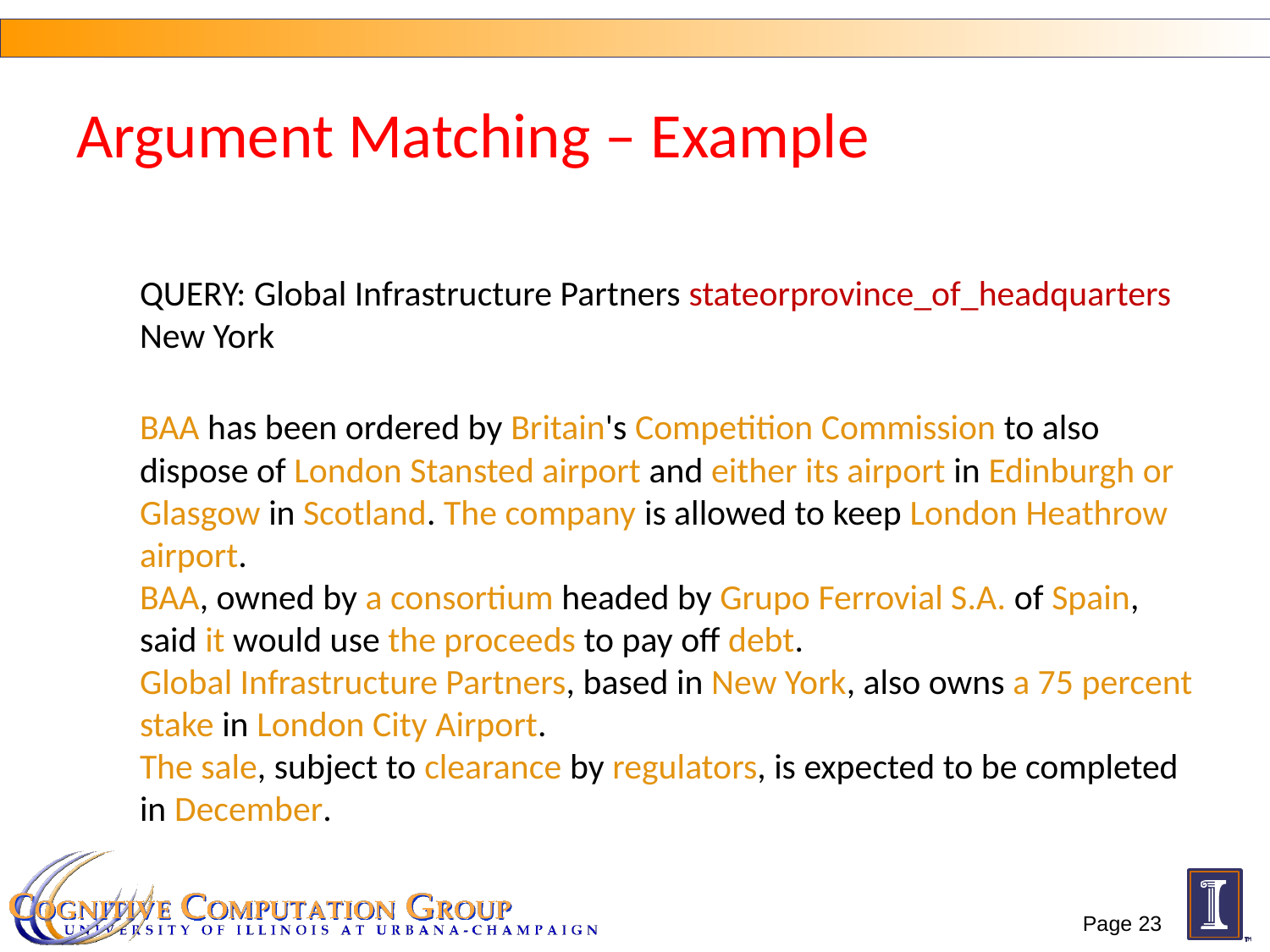

# Argument Matching – Example
QUERY: Global Infrastructure Partners stateorprovince_of_headquarters
New York
BAA has been ordered by Britain's Competition Commission to also dispose of London Stansted airport and either its airport in Edinburgh or Glasgow in Scotland. The company is allowed to keep London Heathrow airport.
BAA, owned by a consortium headed by Grupo Ferrovial S.A. of Spain, said it would use the proceeds to pay off debt.
Global Infrastructure Partners, based in New York, also owns a 75 percent stake in London City Airport.
The sale, subject to clearance by regulators, is expected to be completed in December.
Page 23